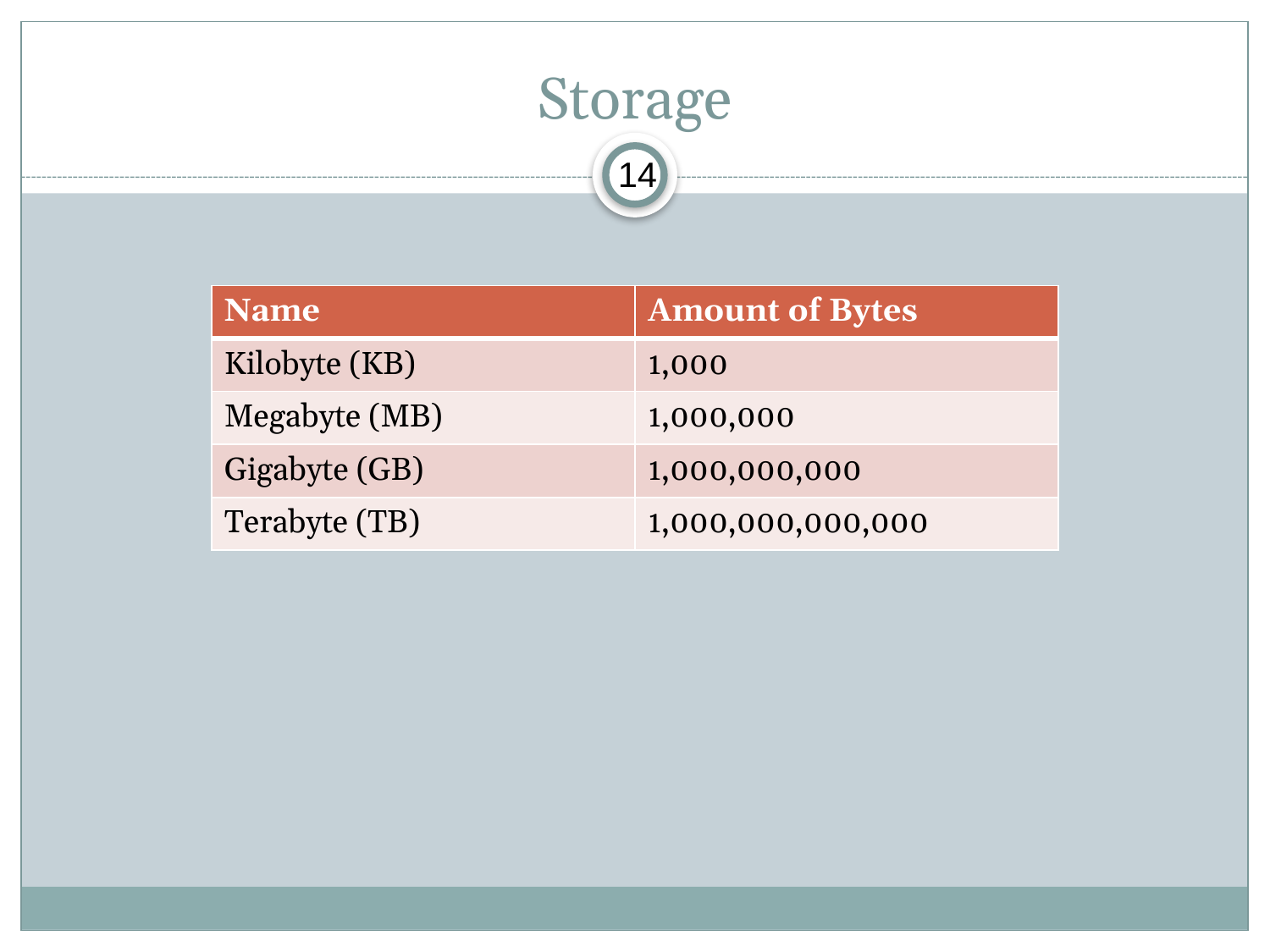

# Storage
14
| Name | Amount of Bytes |
| --- | --- |
| Kilobyte (KB) | 1,000 |
| Megabyte (MB) | 1,000,000 |
| Gigabyte (GB) | 1,000,000,000 |
| Terabyte (TB) | 1,000,000,000,000 |